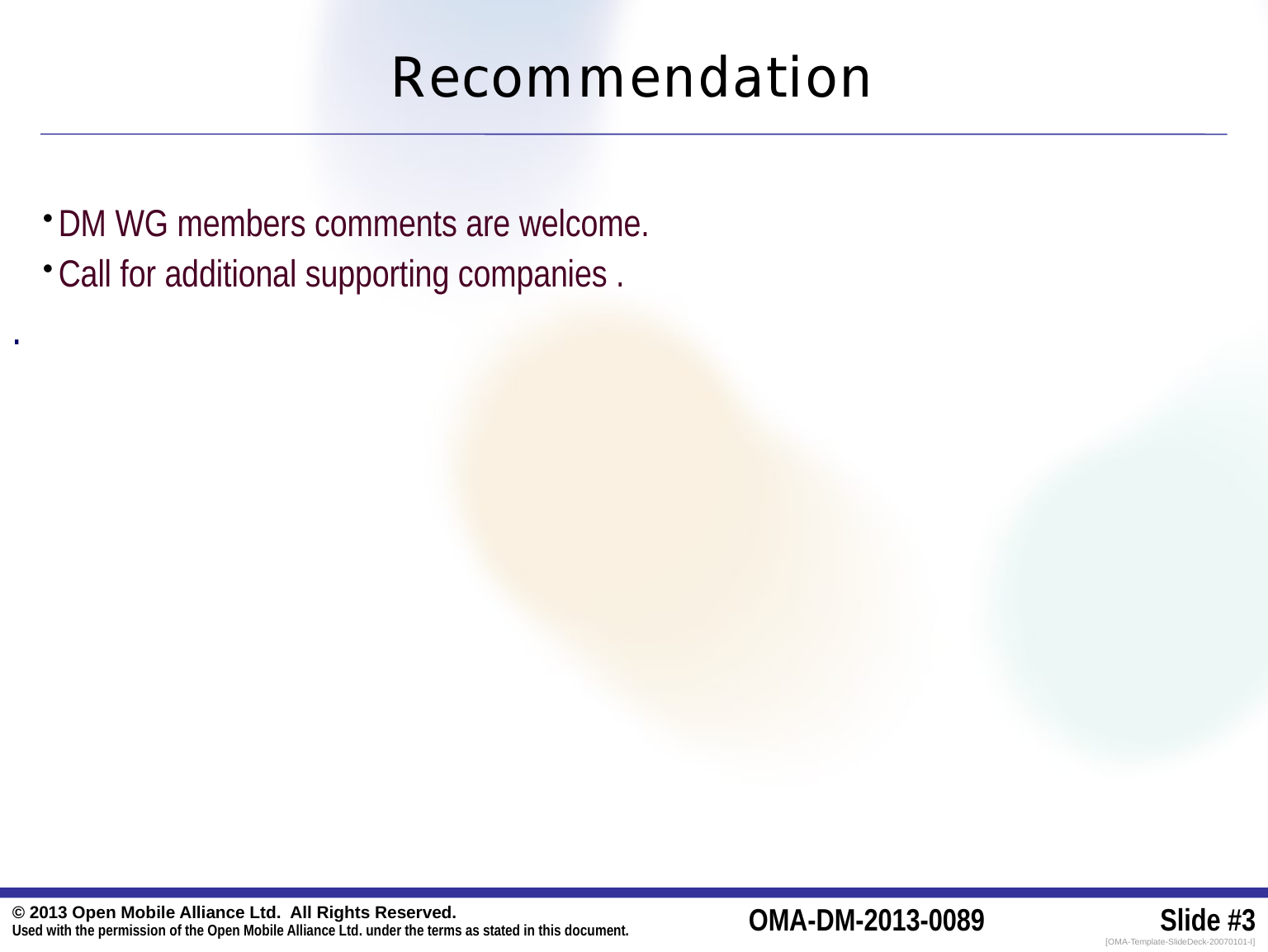

# Recommendation

DM WG members comments are welcome.
Call for additional supporting companies .
.